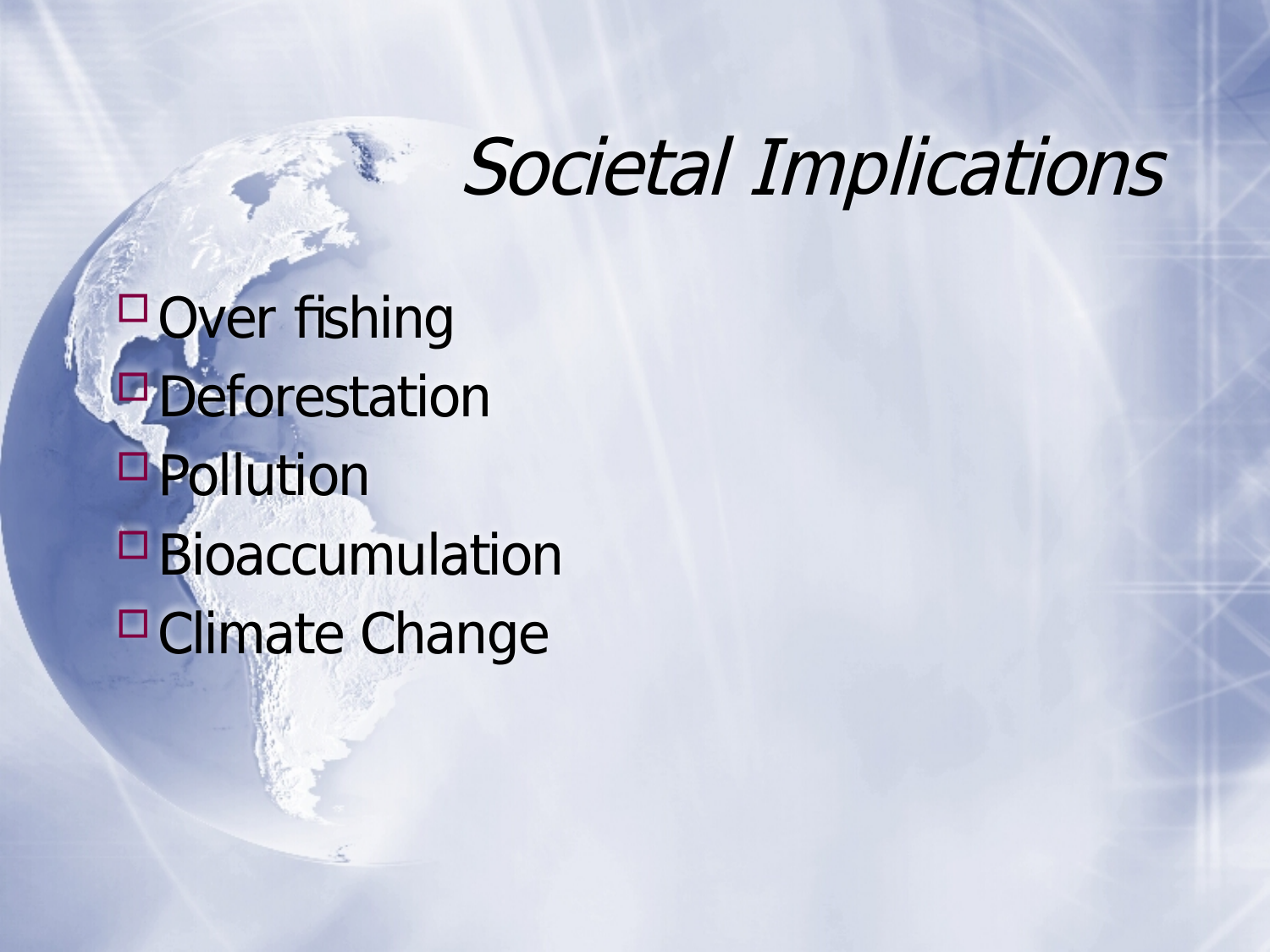

# Societal Implications
Over fishing
Deforestation
Pollution
Bioaccumulation
Climate Change